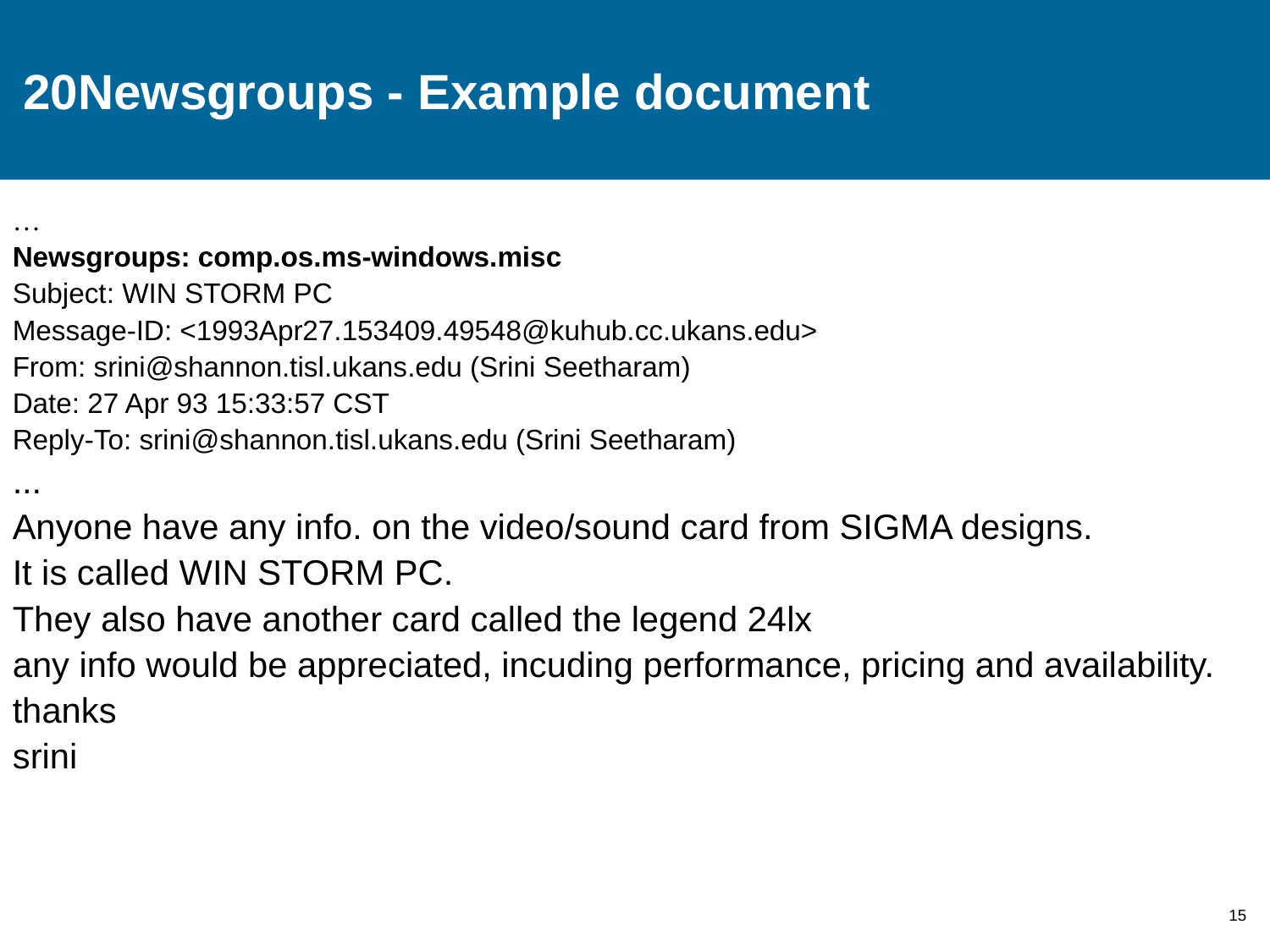

# 20Newsgroups - Example document
…
Newsgroups: comp.os.ms-windows.misc
Subject: WIN STORM PC
Message-ID: <1993Apr27.153409.49548@kuhub.cc.ukans.edu>
From: srini@shannon.tisl.ukans.edu (Srini Seetharam)
Date: 27 Apr 93 15:33:57 CST
Reply-To: srini@shannon.tisl.ukans.edu (Srini Seetharam)
...
Anyone have any info. on the video/sound card from SIGMA designs.
It is called WIN STORM PC.
They also have another card called the legend 24lx
any info would be appreciated, incuding performance, pricing and availability.
thanks
srini
15